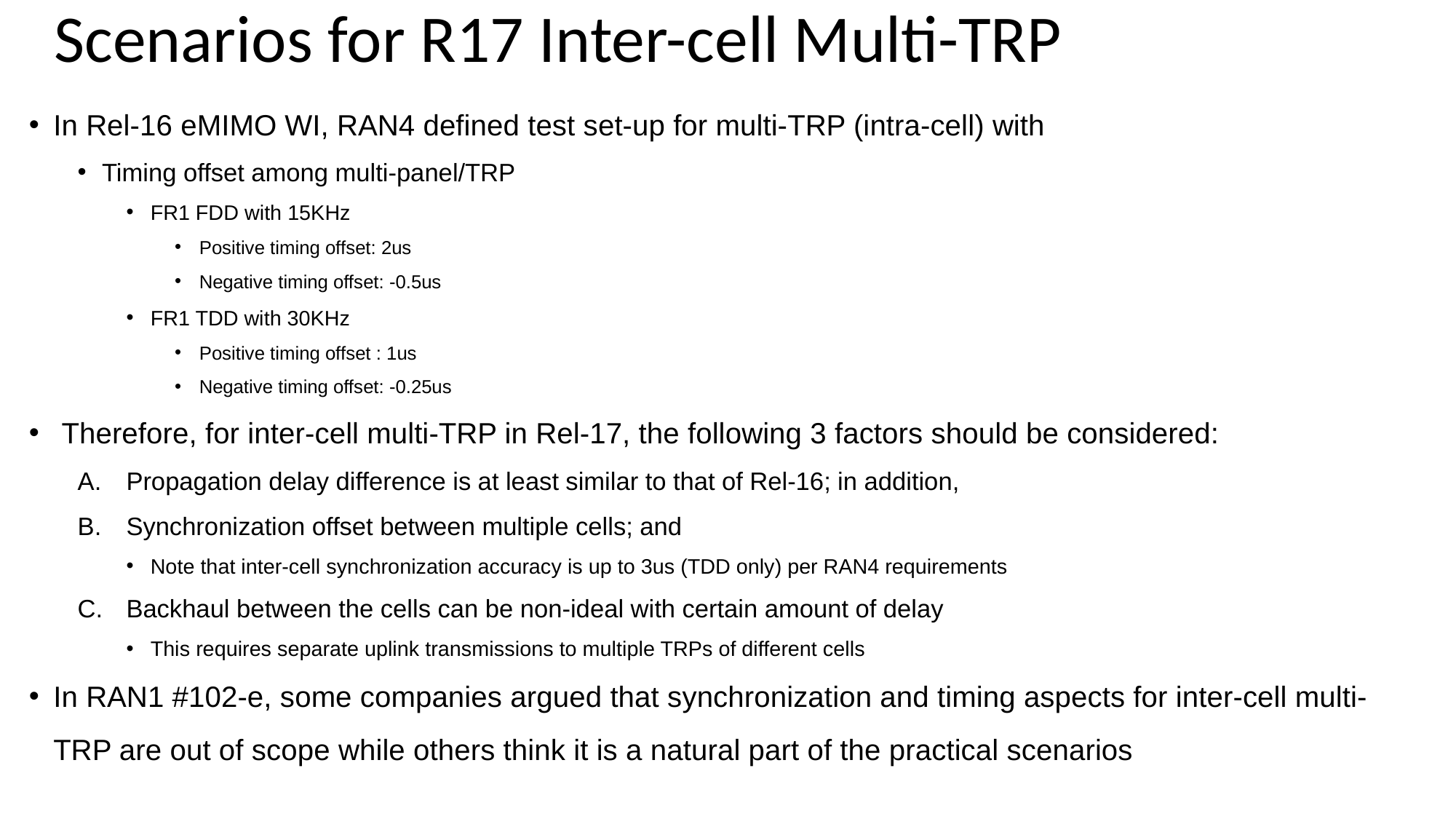

# Scenarios for R17 Inter-cell Multi-TRP
In Rel-16 eMIMO WI, RAN4 defined test set-up for multi-TRP (intra-cell) with
Timing offset among multi-panel/TRP
FR1 FDD with 15KHz
Positive timing offset: 2us
Negative timing offset: -0.5us
FR1 TDD with 30KHz
Positive timing offset : 1us
Negative timing offset: -0.25us
 Therefore, for inter-cell multi-TRP in Rel-17, the following 3 factors should be considered:
Propagation delay difference is at least similar to that of Rel-16; in addition,
Synchronization offset between multiple cells; and
Note that inter-cell synchronization accuracy is up to 3us (TDD only) per RAN4 requirements
Backhaul between the cells can be non-ideal with certain amount of delay
This requires separate uplink transmissions to multiple TRPs of different cells
In RAN1 #102-e, some companies argued that synchronization and timing aspects for inter-cell multi-TRP are out of scope while others think it is a natural part of the practical scenarios